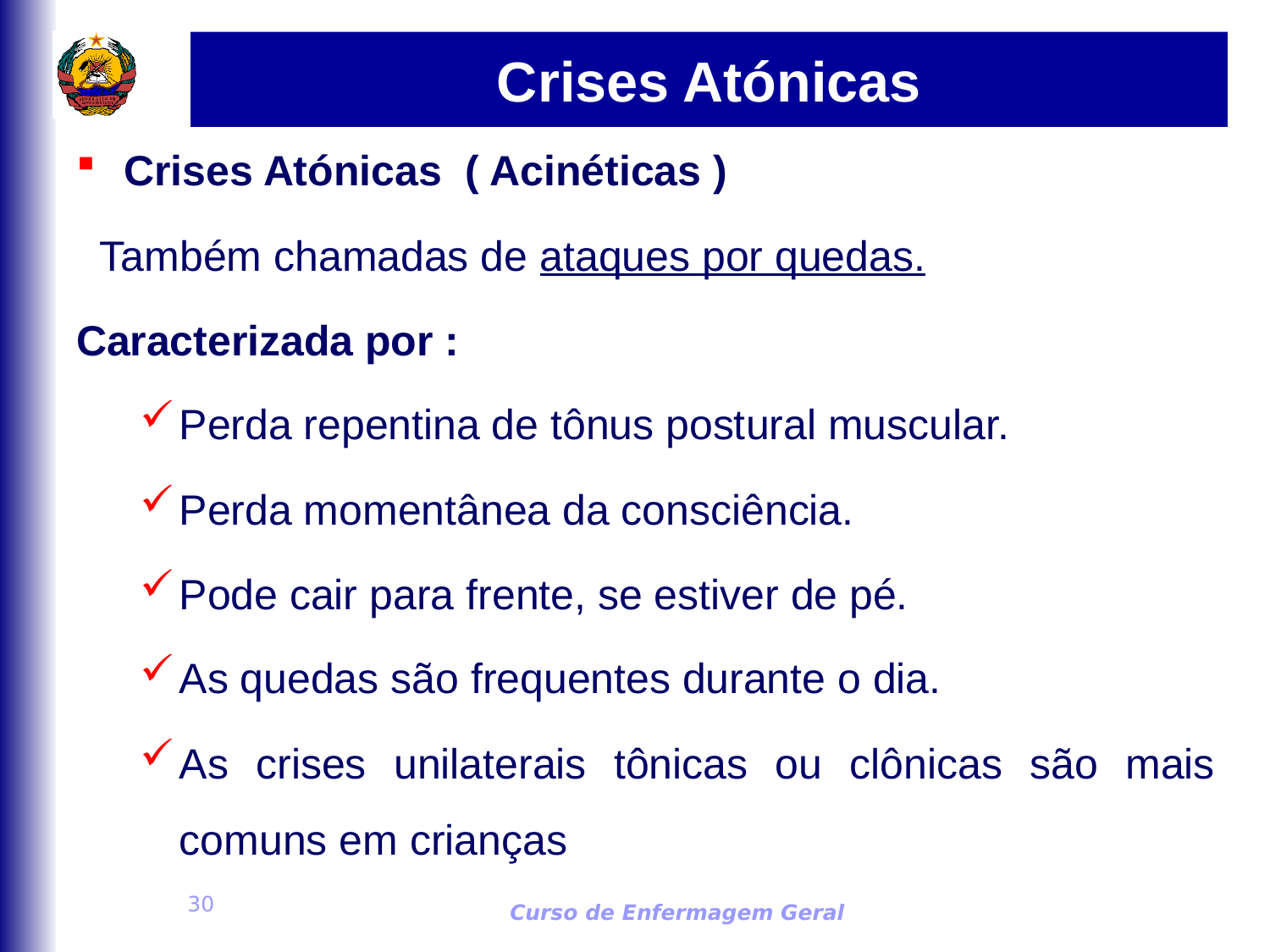

# Crises Atónicas
Crises Atónicas  ( Acinéticas )
  Também chamadas de ataques por quedas.
Caracterizada por :
Perda repentina de tônus postural muscular.
Perda momentânea da consciência.
Pode cair para frente, se estiver de pé.
As quedas são frequentes durante o dia.
As crises unilaterais tônicas ou clônicas são mais comuns em crianças

30
Curso de Enfermagem Geral